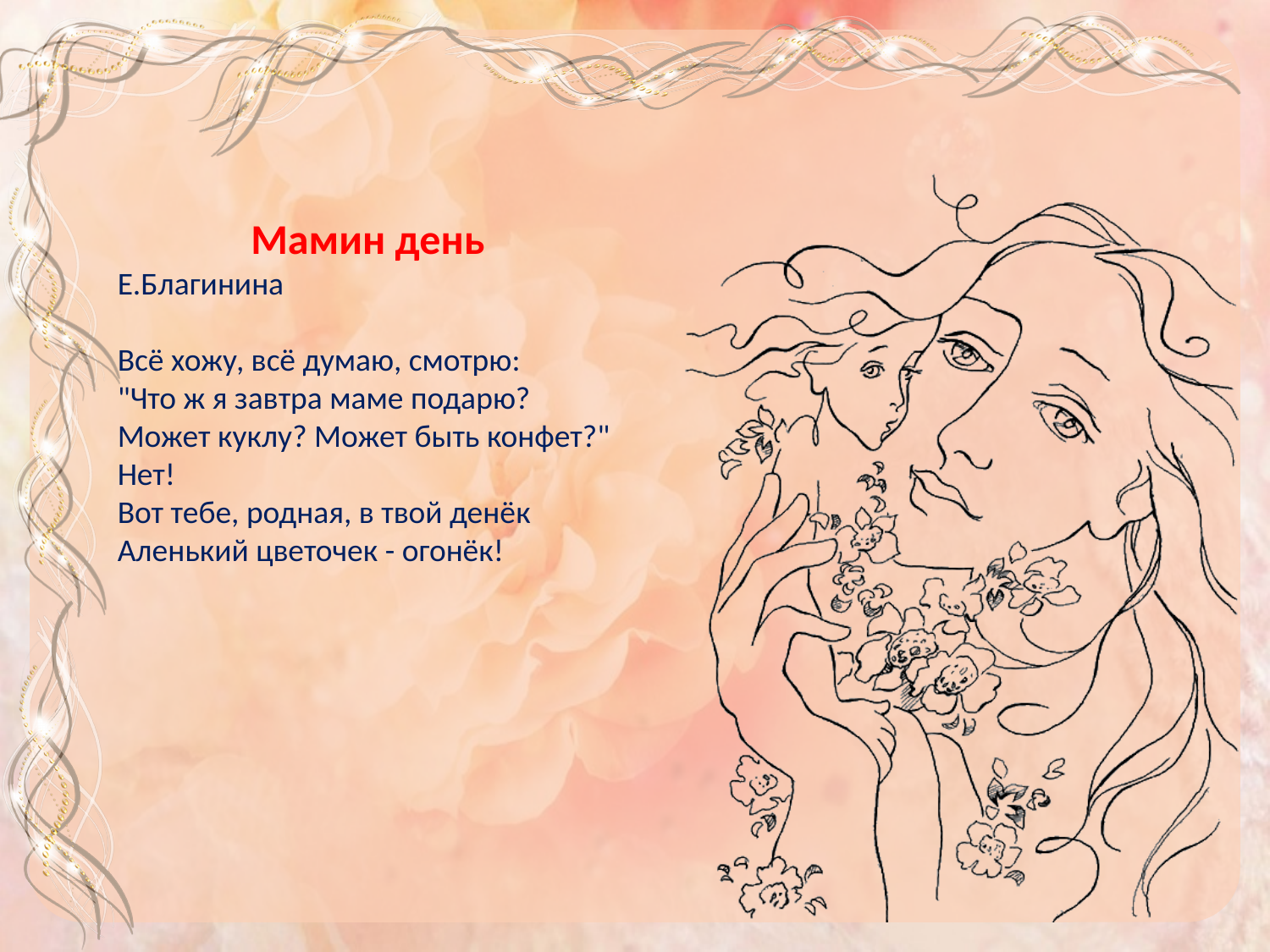

Мамин день
Е.Благинина

Всё хожу, всё думаю, смотрю:
"Что ж я завтра маме подарю?
Может куклу? Может быть конфет?"
Нет!
Вот тебе, родная, в твой денёк
Аленький цветочек - огонёк!